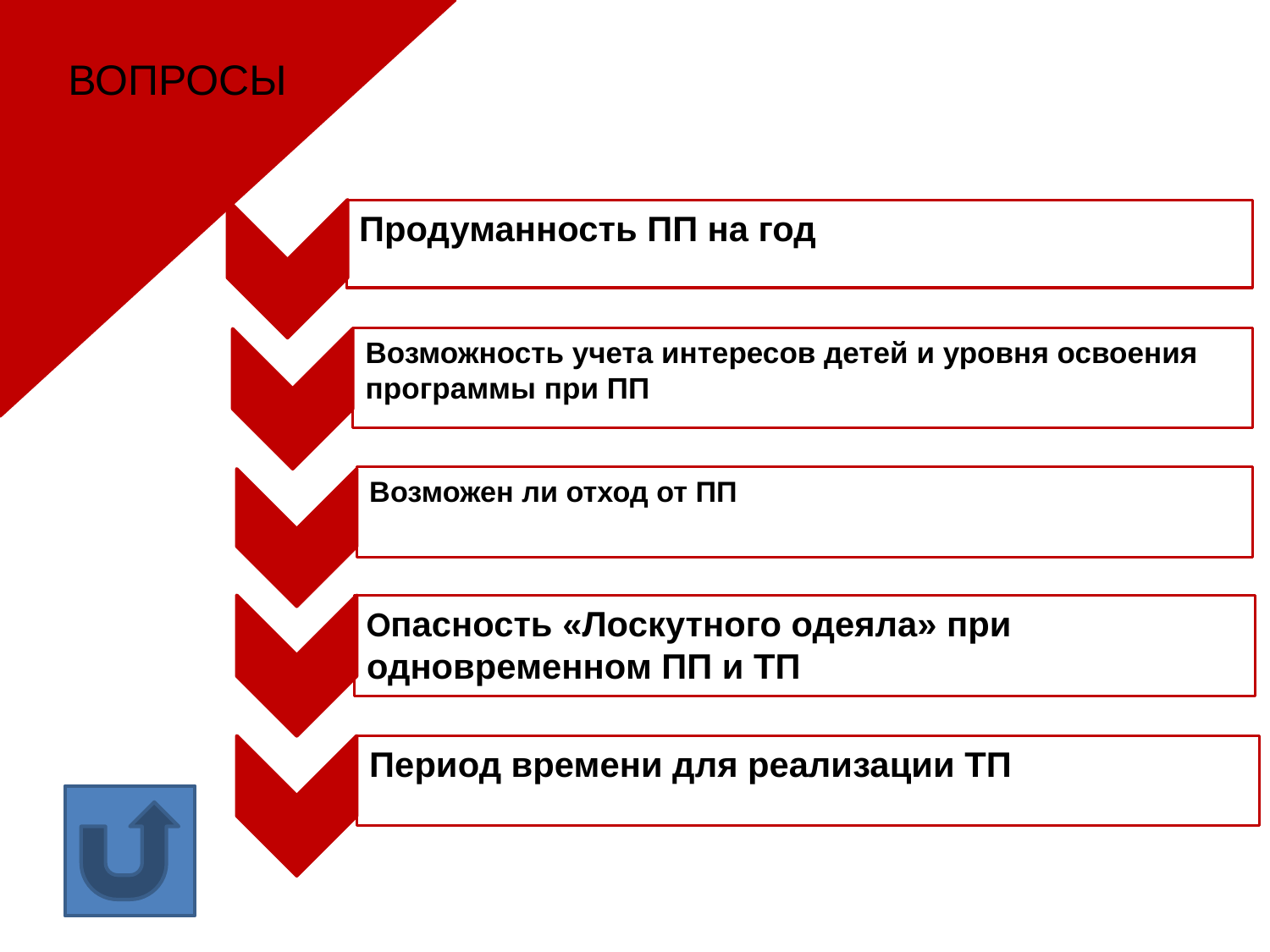

# Подходы
ВОПРОСЫ
Продуманность ПП на год

Возможность учета интересов детей и уровня освоения программы при ПП

Возможен ли отход от ПП

Опасность «Лоскутного одеяла» при одновременном ПП и ТП

Период времени для реализации ТП